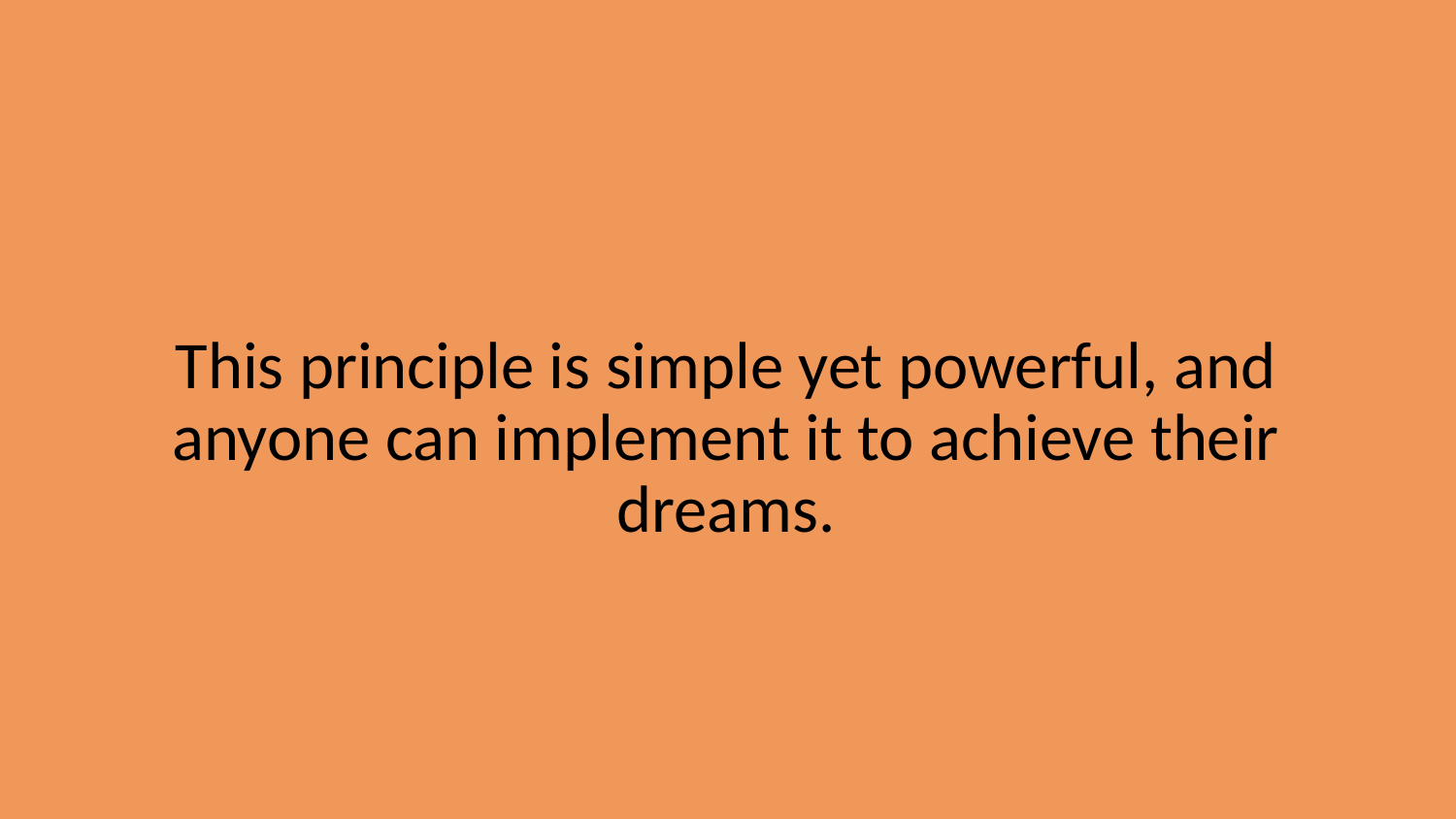

This principle is simple yet powerful, and anyone can implement it to achieve their dreams.